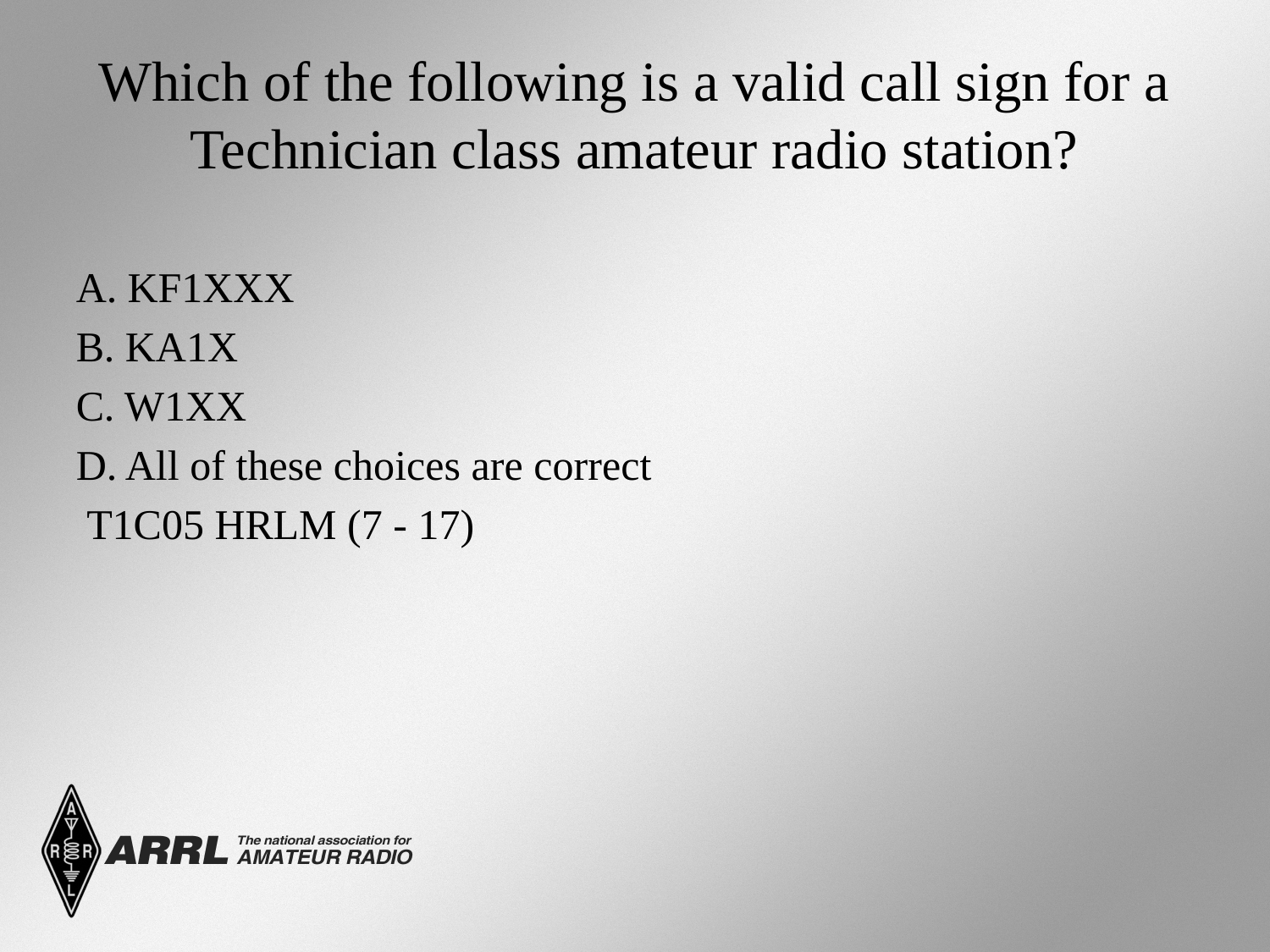

# Which of the following is a valid call sign for a Technician class amateur radio station?
A. KF1XXX
B. KA1X
C. W1XX
D. All of these choices are correct
 T1C05 HRLM (7 - 17)